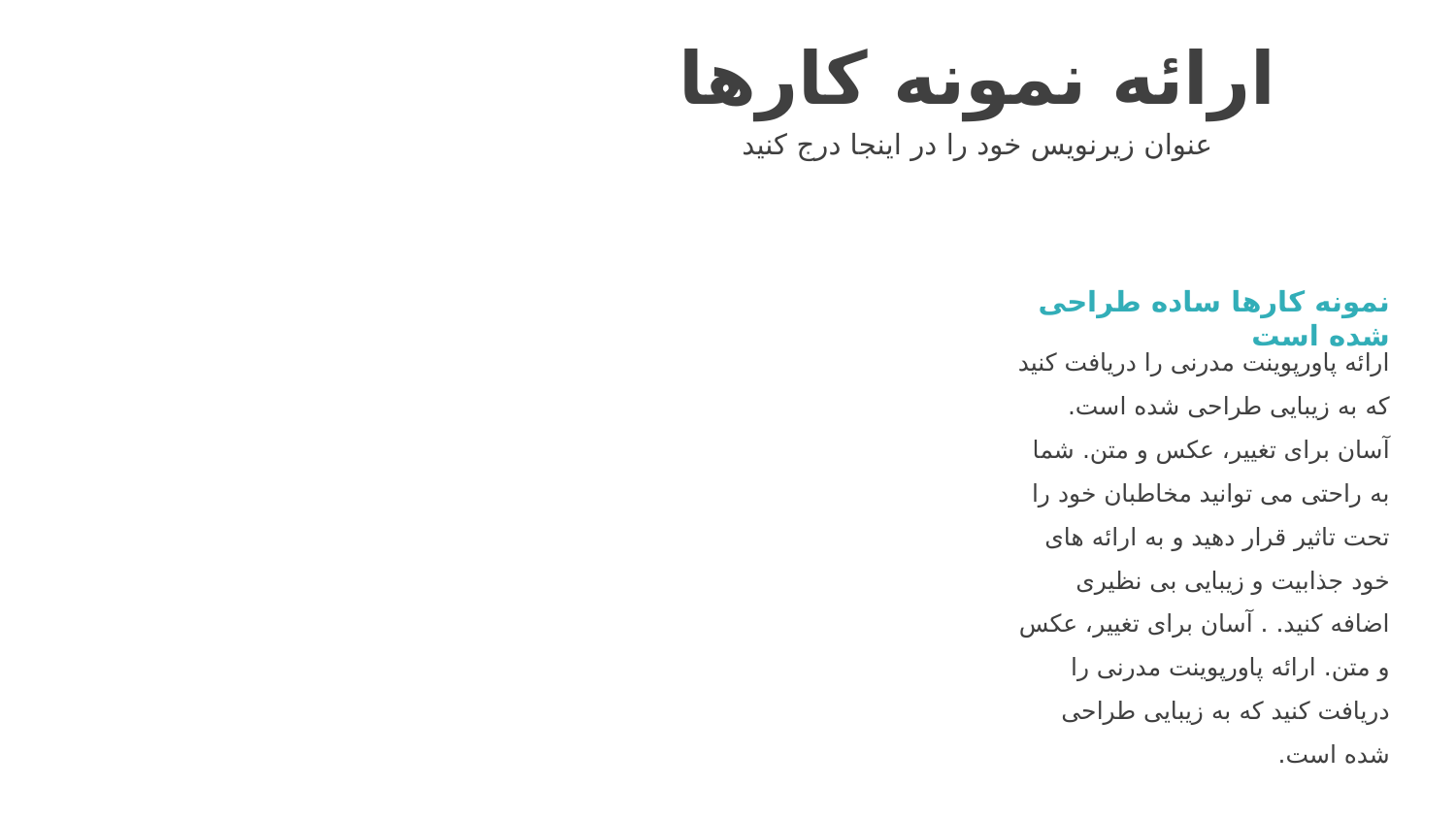

ارائه نمونه کارها
عنوان زیرنویس خود را در اینجا درج کنید

نمونه کارها ساده طراحی شده است
ارائه پاورپوینت مدرنی را دریافت کنید که به زیبایی طراحی شده است. آسان برای تغییر، عکس و متن. شما به راحتی می توانید مخاطبان خود را تحت تاثیر قرار دهید و به ارائه های خود جذابیت و زیبایی بی نظیری اضافه کنید. . آسان برای تغییر، عکس و متن. ارائه پاورپوینت مدرنی را دریافت کنید که به زیبایی طراحی شده است.